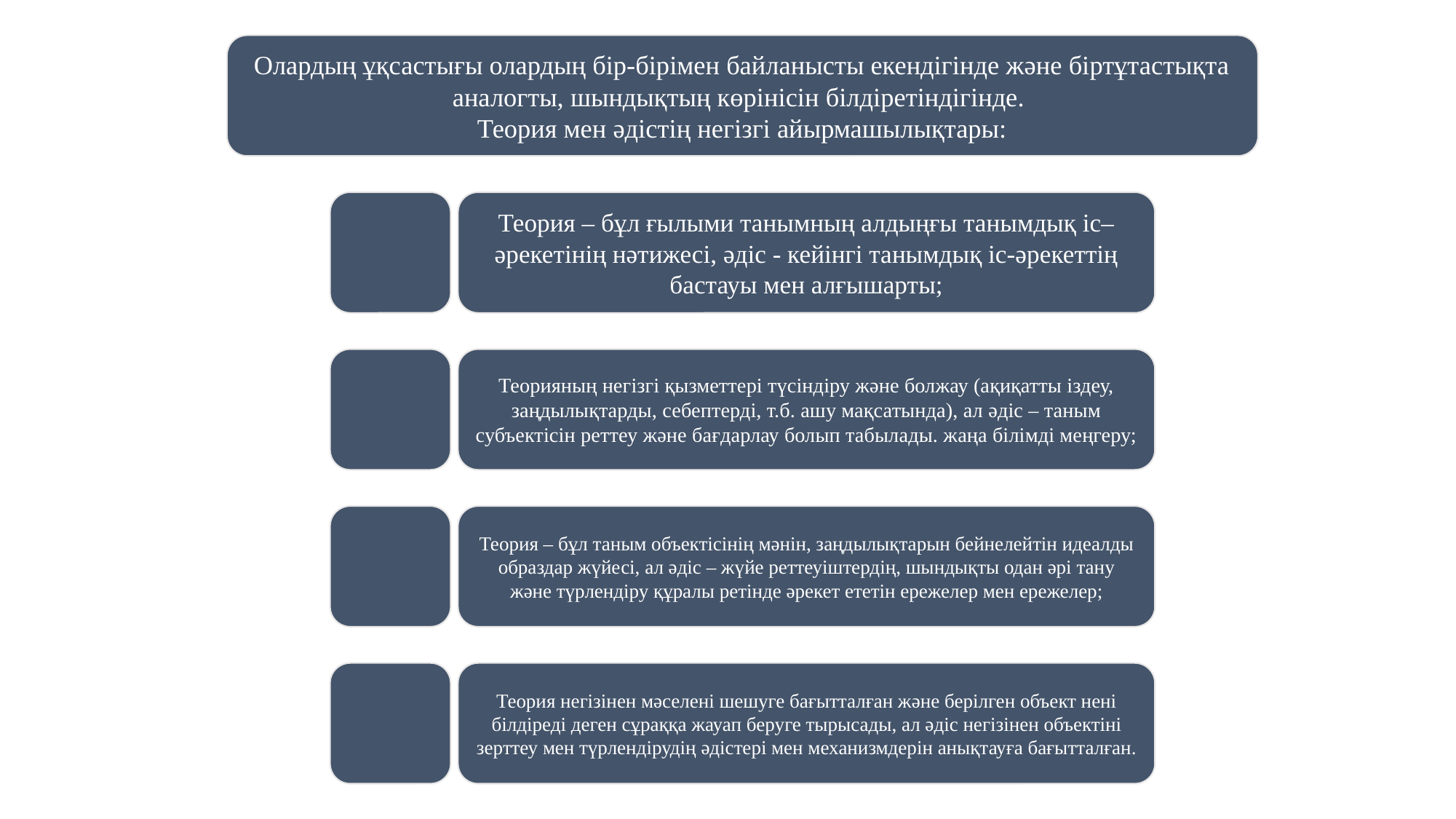

Олардың ұқсастығы олардың бір-бірімен байланысты екендігінде және біртұтастықта аналогты, шындықтың көрінісін білдіретіндігінде.
Теория мен әдістің негізгі айырмашылықтары:
Теория – бұл ғылыми танымның алдыңғы танымдық іс–әрекетінің нәтижесі, әдіс - кейінгі танымдық іс-әрекеттің бастауы мен алғышарты;
Теорияның негізгі қызметтері түсіндіру және болжау (ақиқатты іздеу, заңдылықтарды, себептерді, т.б. ашу мақсатында), ал әдіс – таным субъектісін реттеу және бағдарлау болып табылады. жаңа білімді меңгеру;
Теория – бұл таным объектісінің мәнін, заңдылықтарын бейнелейтін идеалды образдар жүйесі, ал әдіс – жүйе реттеуіштердің, шындықты одан әрі тану және түрлендіру құралы ретінде әрекет ететін ережелер мен ережелер;
Теория негізінен мәселені шешуге бағытталған және берілген объект нені білдіреді деген сұраққа жауап беруге тырысады, ал әдіс негізінен объектіні зерттеу мен түрлендірудің әдістері мен механизмдерін анықтауға бағытталған.